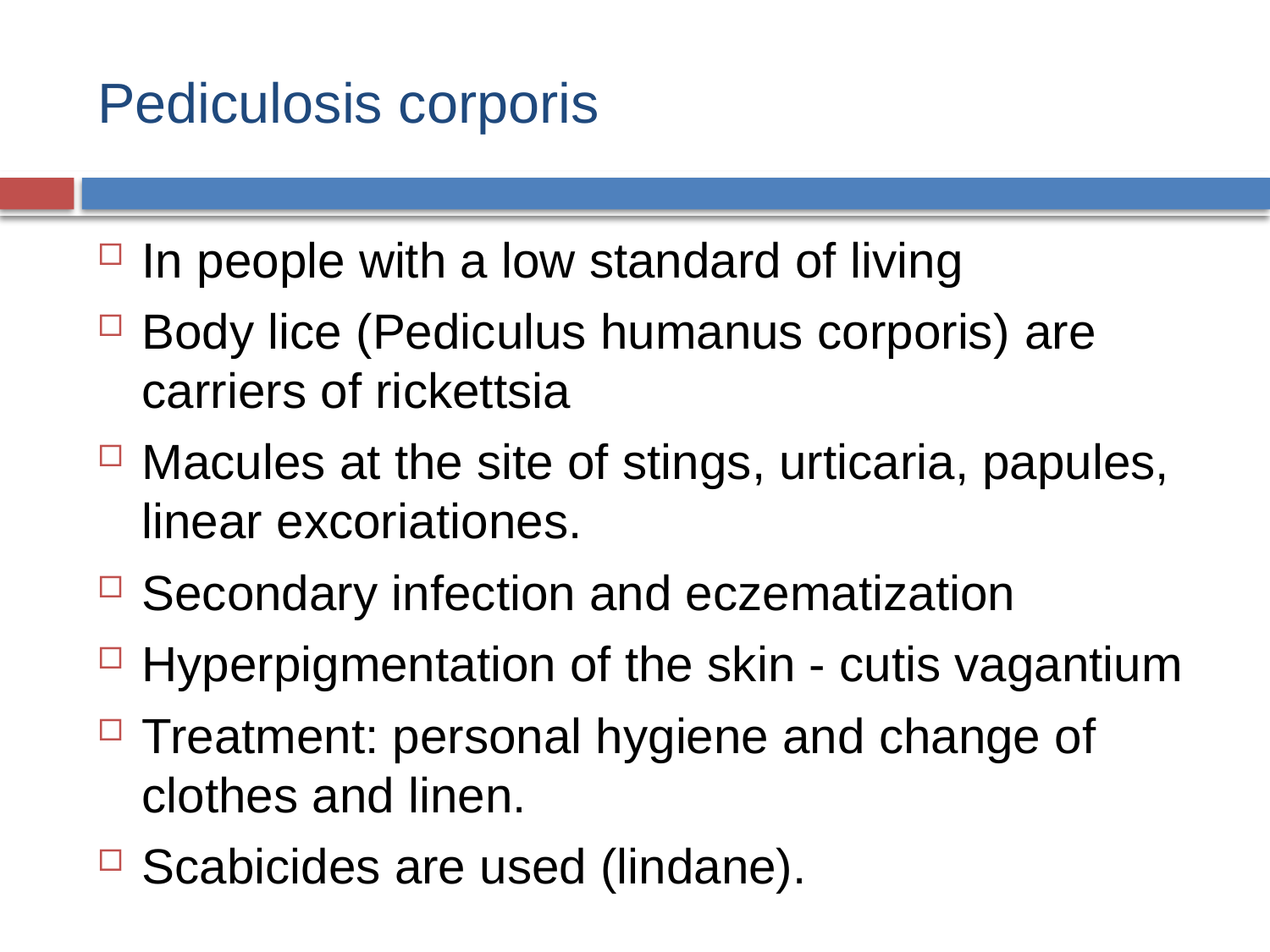

# Pediculosis corporis
In people with a low standard of living
Body lice (Pediculus humanus corporis) are carriers of rickettsia
Macules at the site of stings, urticaria, papules, linear excoriationes.
Secondary infection and eczematization
Hyperpigmentation of the skin - cutis vagantium
Treatment: personal hygiene and change of clothes and linen.
Scabicides are used (lindane).